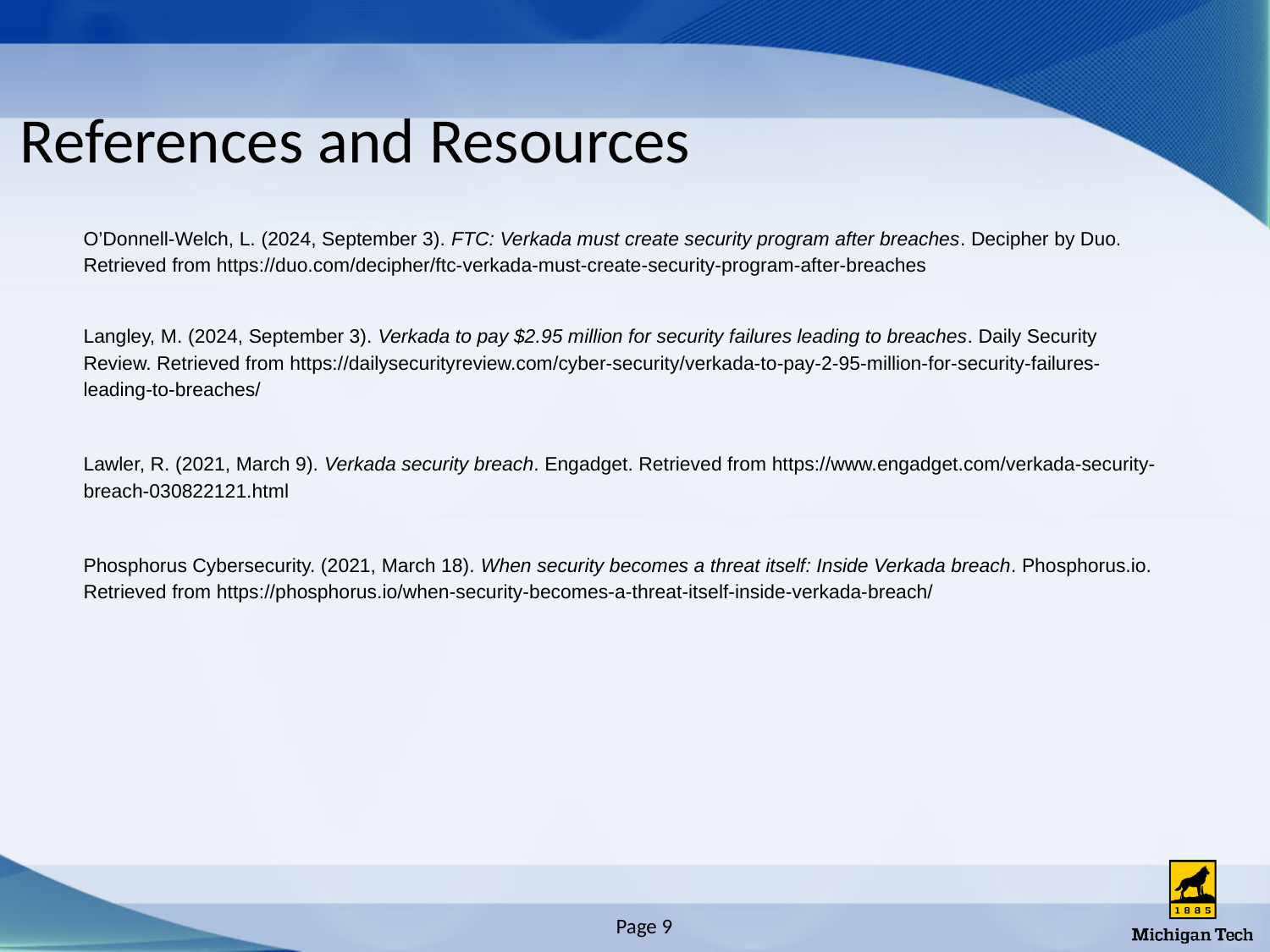

# References and Resources
O’Donnell-Welch, L. (2024, September 3). FTC: Verkada must create security program after breaches. Decipher by Duo. Retrieved from https://duo.com/decipher/ftc-verkada-must-create-security-program-after-breaches
Langley, M. (2024, September 3). Verkada to pay $2.95 million for security failures leading to breaches. Daily Security Review. Retrieved from https://dailysecurityreview.com/cyber-security/verkada-to-pay-2-95-million-for-security-failures-leading-to-breaches/
Lawler, R. (2021, March 9). Verkada security breach. Engadget. Retrieved from https://www.engadget.com/verkada-security-breach-030822121.html
Phosphorus Cybersecurity. (2021, March 18). When security becomes a threat itself: Inside Verkada breach. Phosphorus.io. Retrieved from https://phosphorus.io/when-security-becomes-a-threat-itself-inside-verkada-breach/